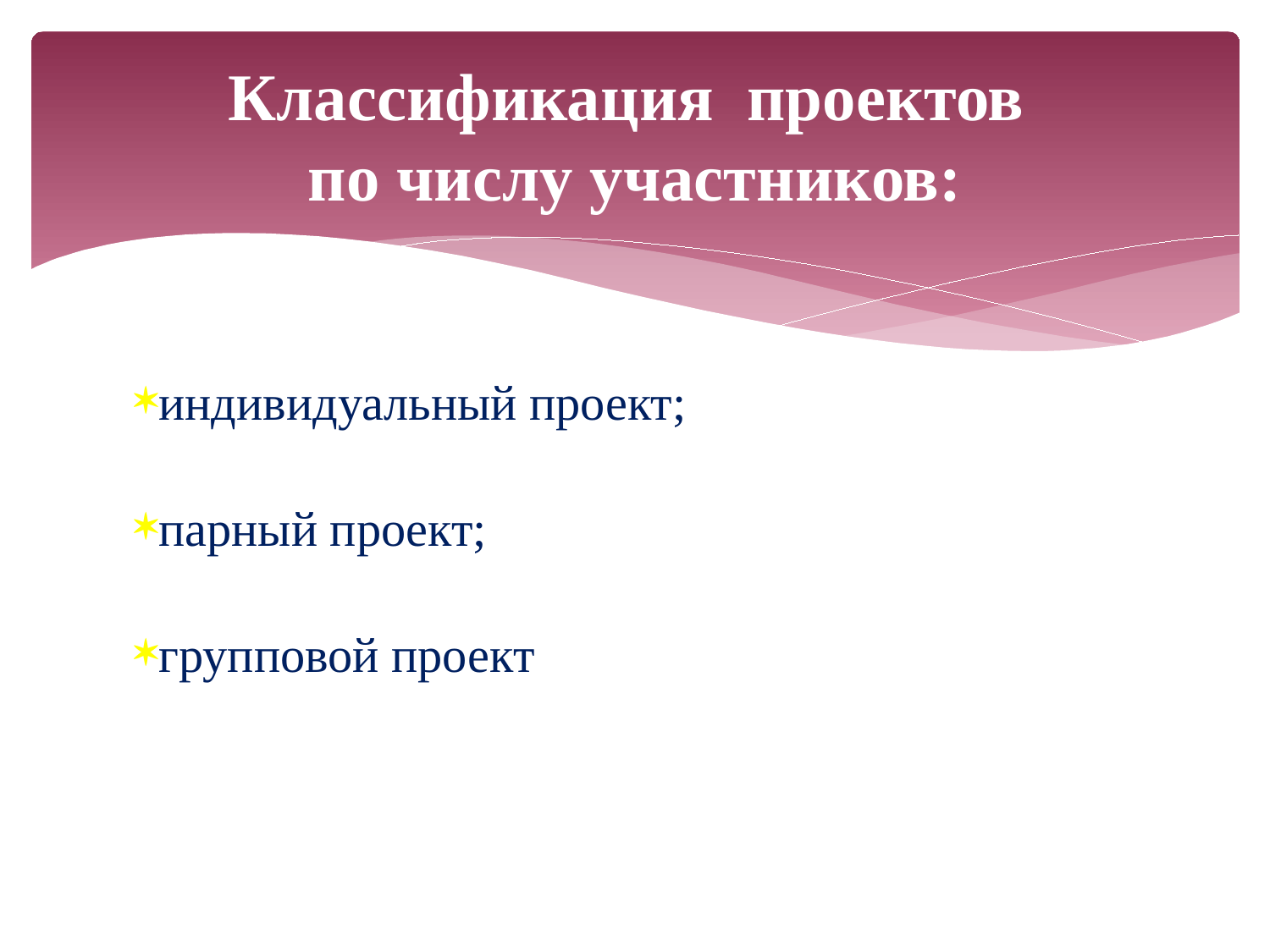

# Классификация  проектов по числу участников:
индивидуальный проект;

парный проект;

групповой проект